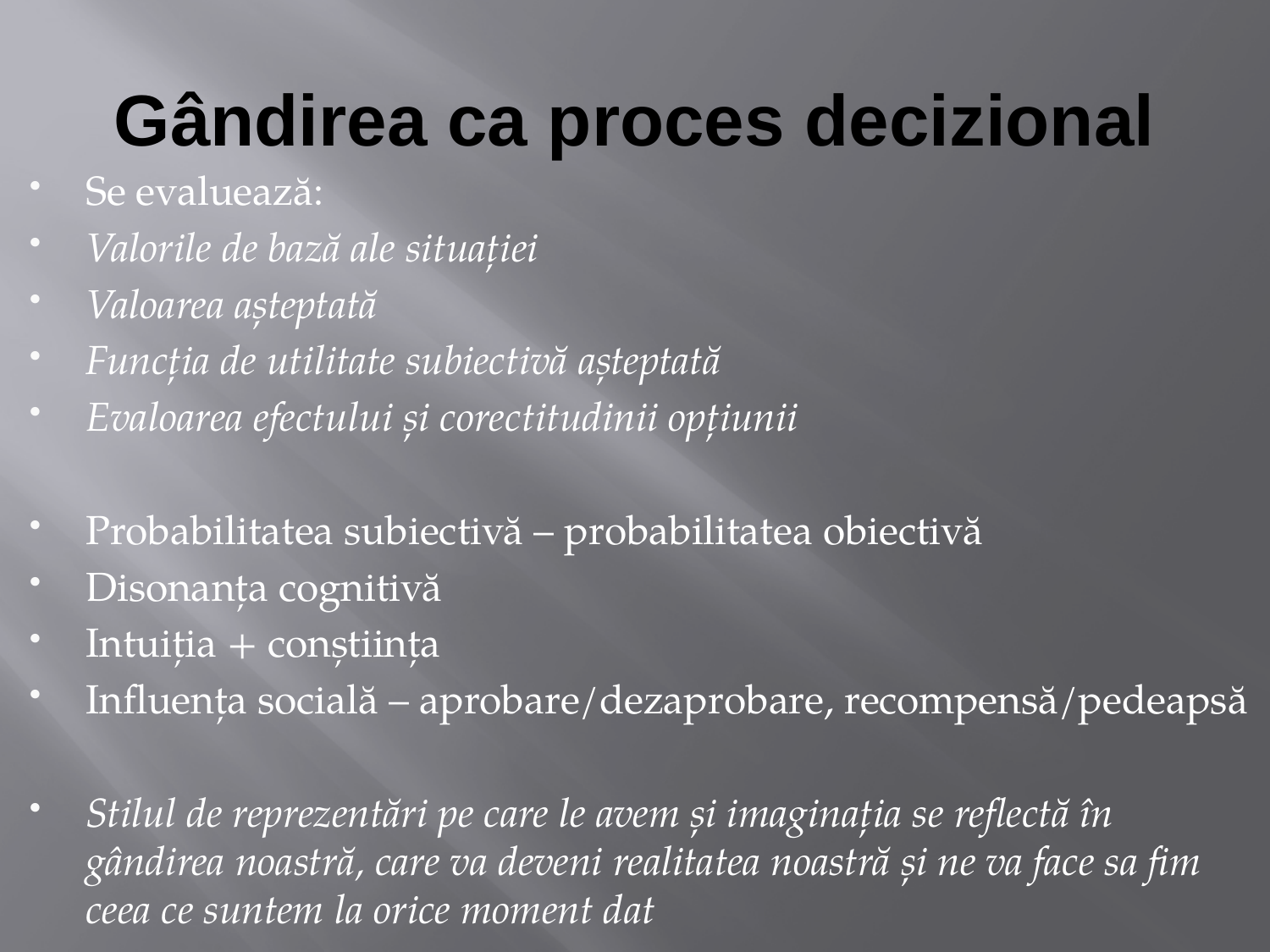

# Gândirea ca proces decizional
Se evaluează:
Valorile de bază ale situaţiei
Valoarea aşteptată
Funcţia de utilitate subiectivă aşteptată
Evaloarea efectului şi corectitudinii opţiunii

Probabilitatea subiectivă – probabilitatea obiectivă
Disonanţa cognitivă
Intuiţia + conştiinţa
Influenţa socială – aprobare/dezaprobare, recompensă/pedeapsă

Stilul de reprezentări pe care le avem şi imaginaţia se reflectă în gândirea noastră, care va deveni realitatea noastră şi ne va face sa fim ceea ce suntem la orice moment dat